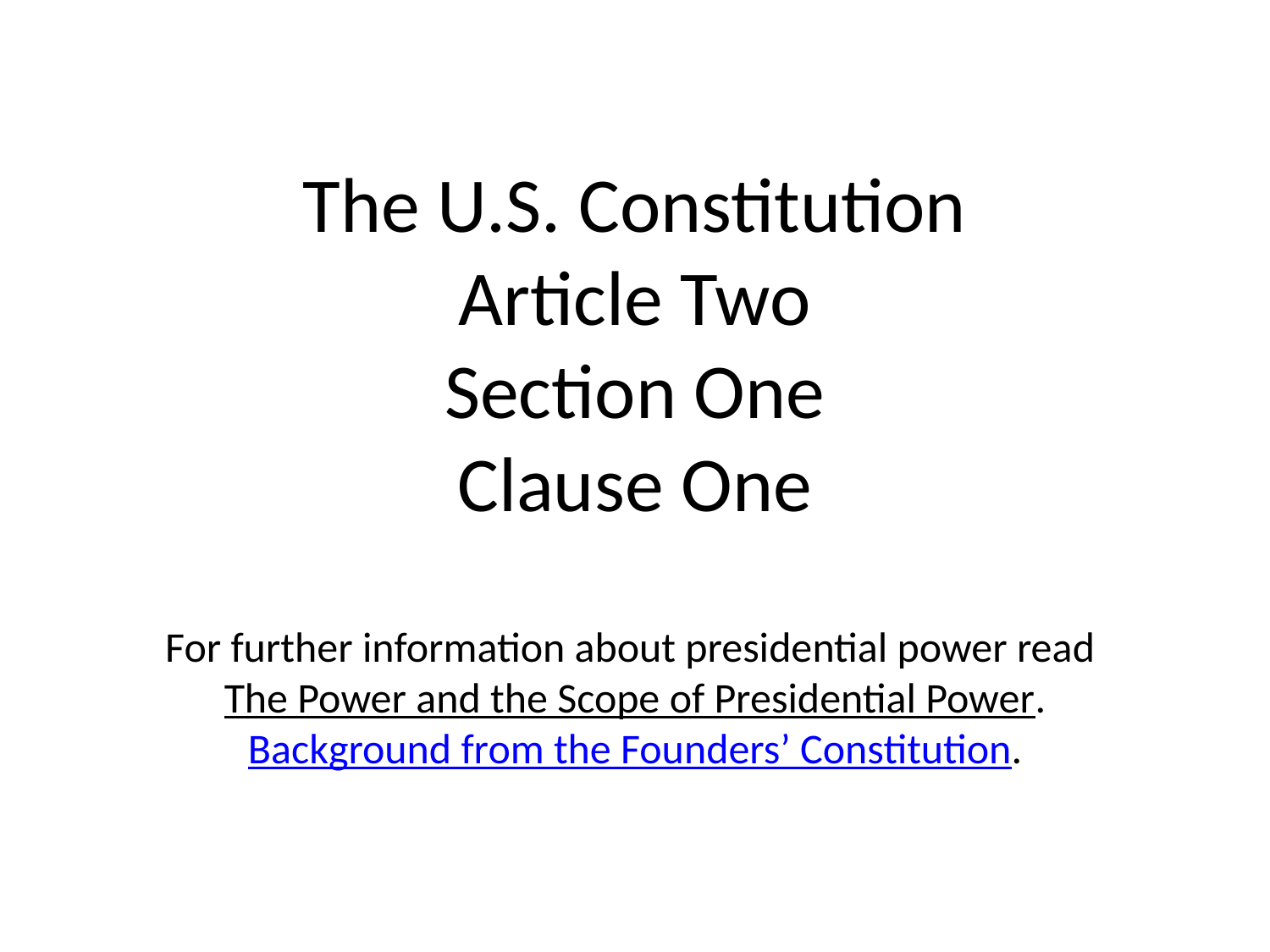

# The U.S. Constitution Article Two Section One Clause One For further information about presidential power read The Power and the Scope of Presidential Power. Background from the Founders’ Constitution.